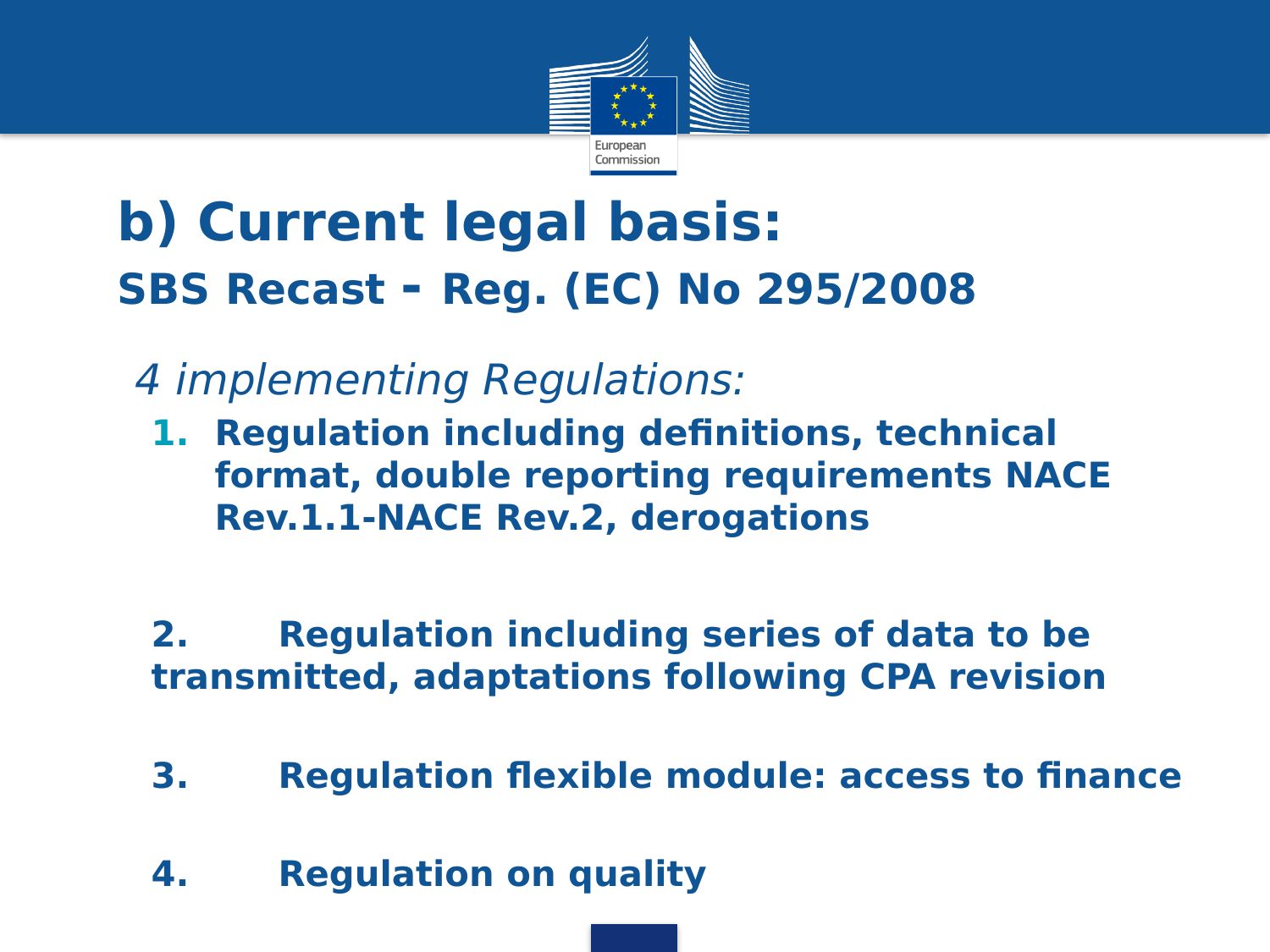

# b) Current legal basis:                   SBS Recast - Reg. (EC) No 295/2008
4 implementing Regulations:
Regulation including definitions, technical format, double reporting requirements NACE Rev.1.1-NACE Rev.2, derogations

2. 	Regulation including series of data to be 	transmitted, adaptations following CPA revision

3. 	Regulation flexible module: access to finance

4. 	Regulation on quality